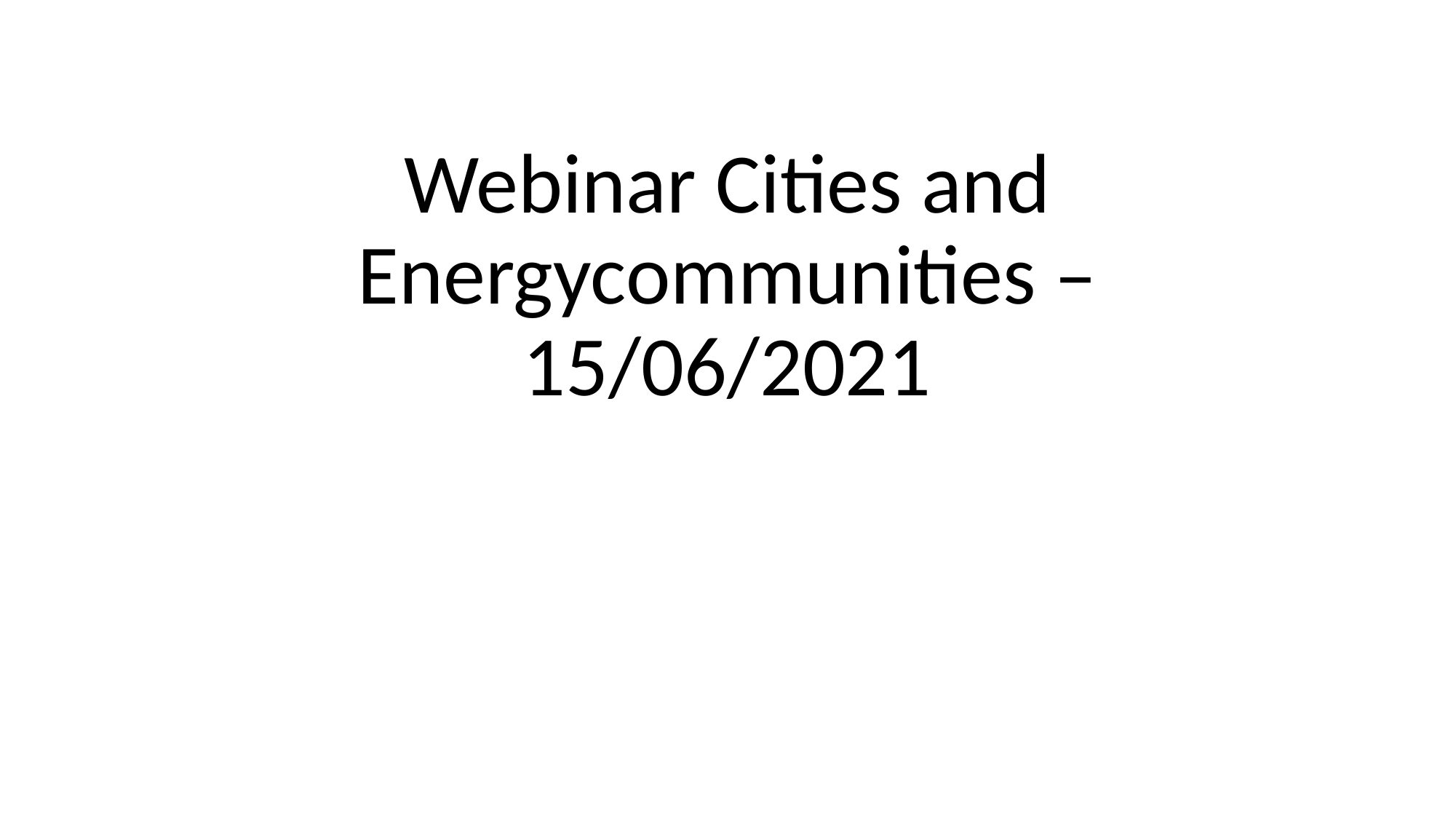

# Webinar Cities and Energycommunities – 15/06/2021